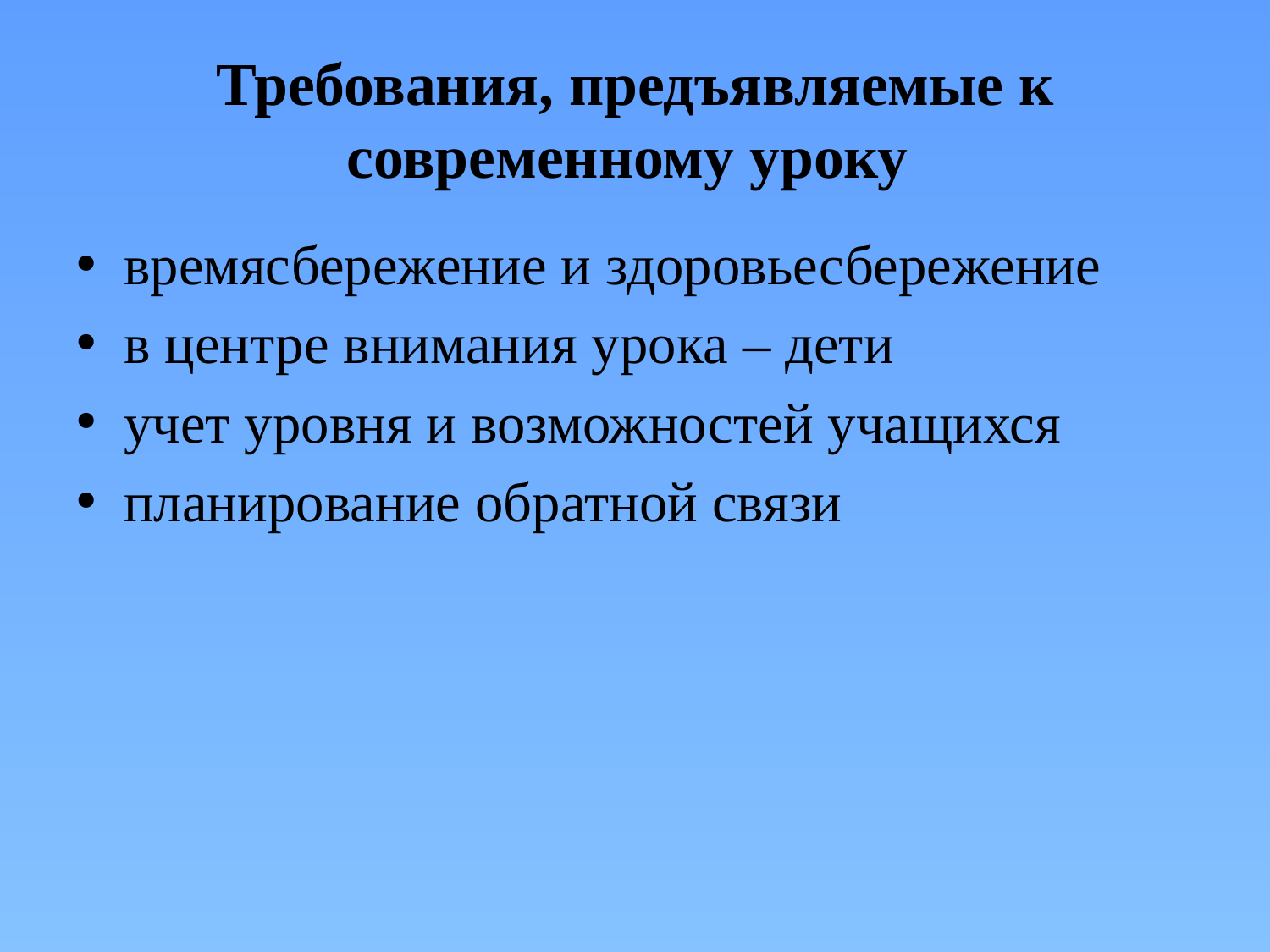

# Требования, предъявляемые к современному уроку
времясбережение и здоровьесбережение
в центре внимания урока – дети
учет уровня и возможностей учащихся
планирование обратной связи